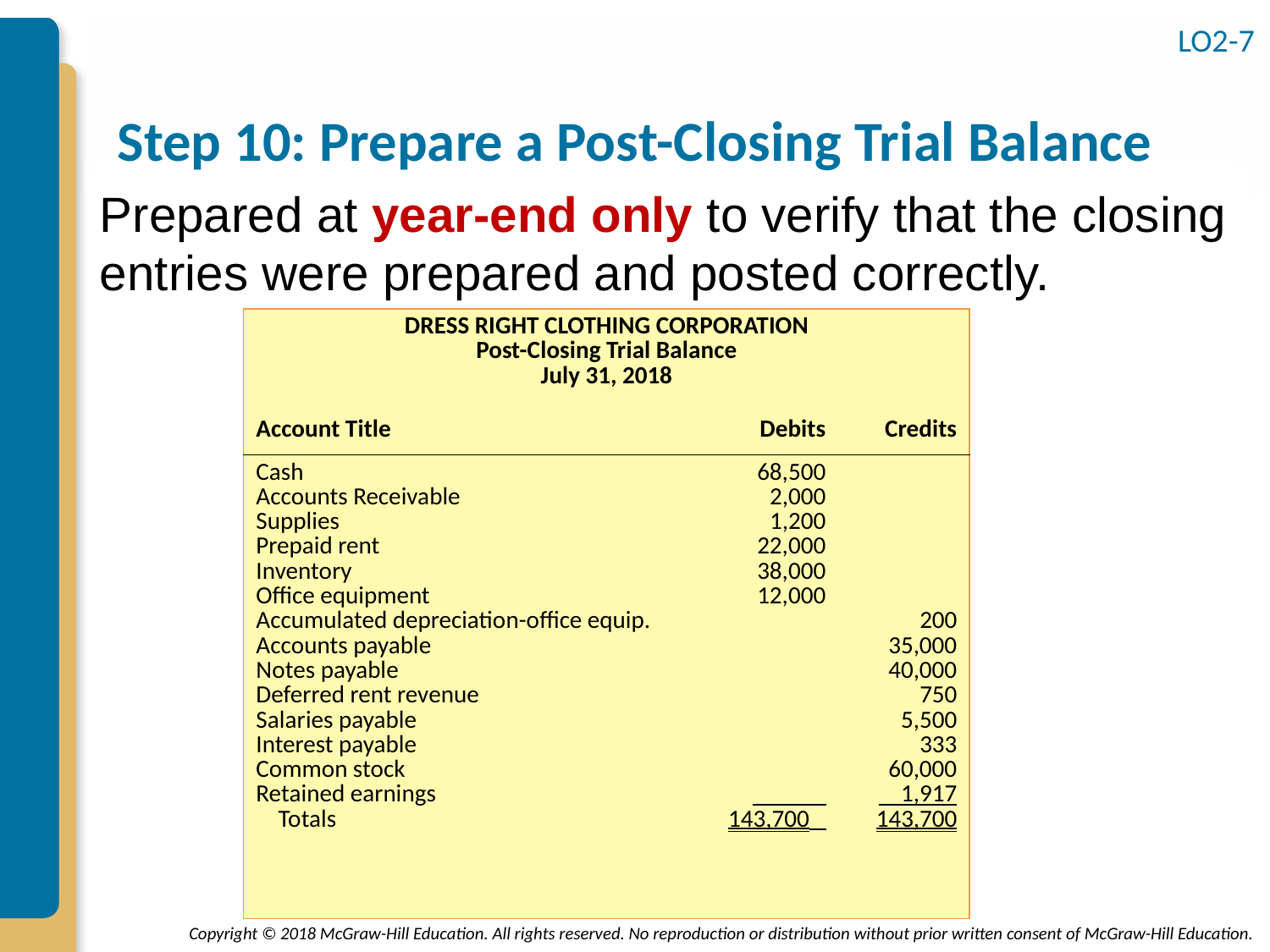

LO2-7
# Step 10: Prepare a Post-Closing Trial Balance
Prepared at year-end only to verify that the closing entries were prepared and posted correctly.
| DRESS RIGHT CLOTHING CORPORATION Post-Closing Trial Balance July 31, 2018 |  |  |
| --- | --- | --- |
| Account Title | Debits | Credits |
| Cash Accounts Receivable Supplies Prepaid rent Inventory Office equipment Accumulated depreciation-office equip. Accounts payable Notes payable Deferred rent revenue Salaries payable Interest payable Common stock Retained earnings Totals | 68,500 2,000 1,200 22,000 38,000 12,000 \_\_\_\_\_\_ 143,700 | 200 35,000 40,000 750 5,500 333 60,000 1,917 143,700 |